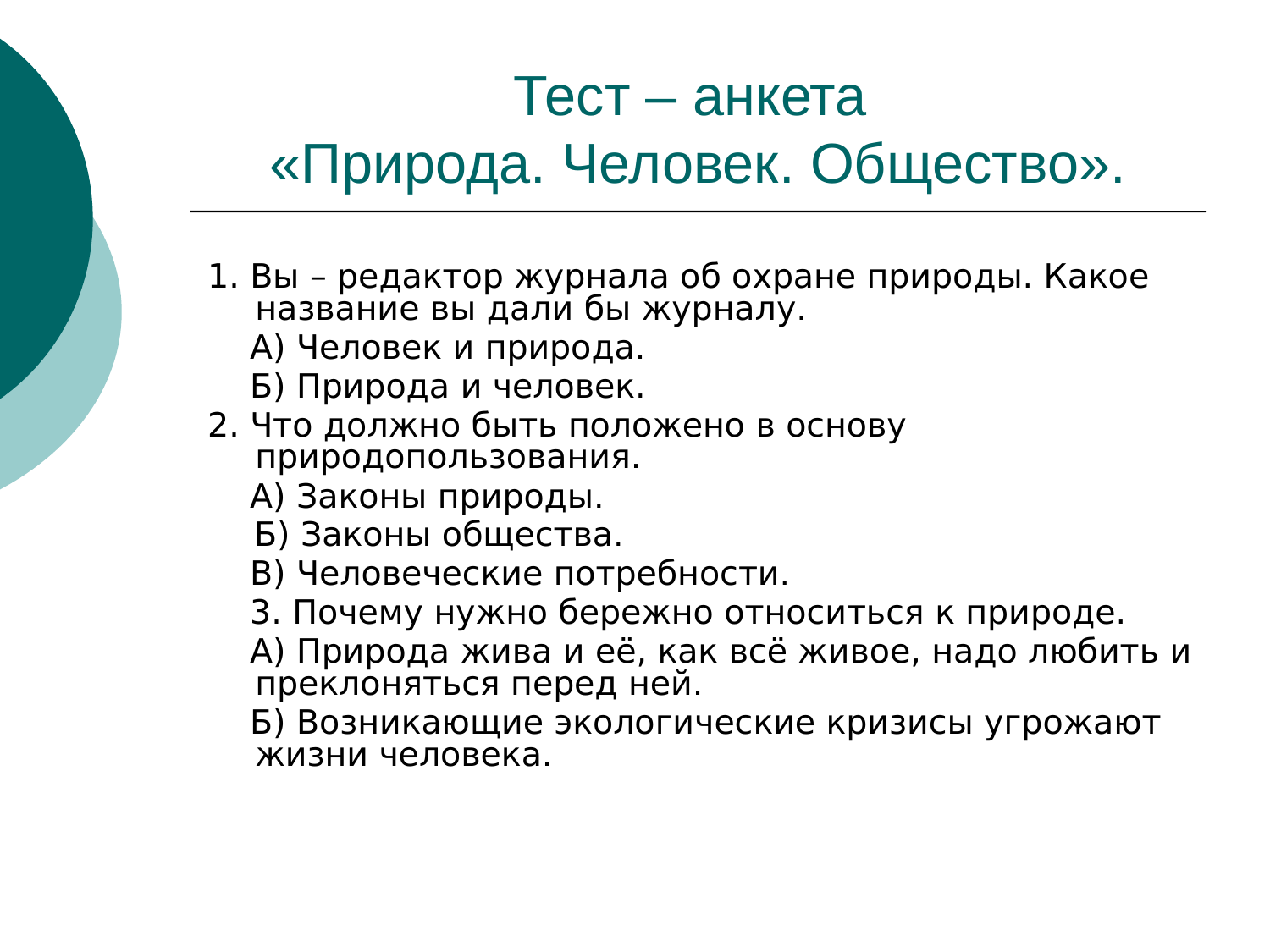

# Тест – анкета «Природа. Человек. Общество».
1. Вы – редактор журнала об охране природы. Какое название вы дали бы журналу.
    А) Человек и природа.
    Б) Природа и человек.
2. Что должно быть положено в основу природопользования.
    А) Законы природы.
    Б) Законы общества.
    В) Человеческие потребности.
    3. Почему нужно бережно относиться к природе.
    А) Природа жива и её, как всё живое, надо любить и преклоняться перед ней.
    Б) Возникающие экологические кризисы угрожают жизни человека.